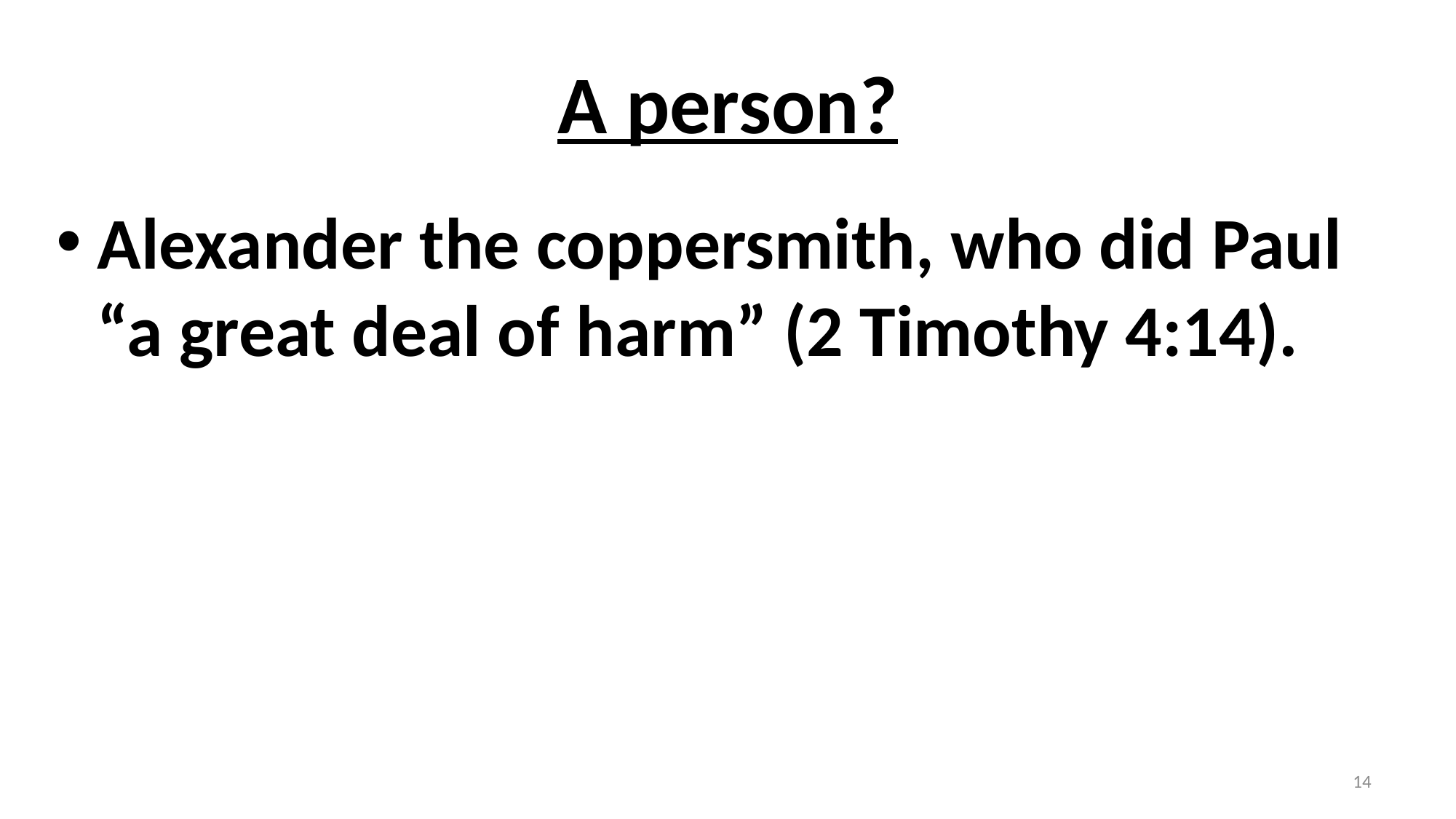

# A person?
Alexander the coppersmith, who did Paul “a great deal of harm” (2 Timothy 4:14).

14